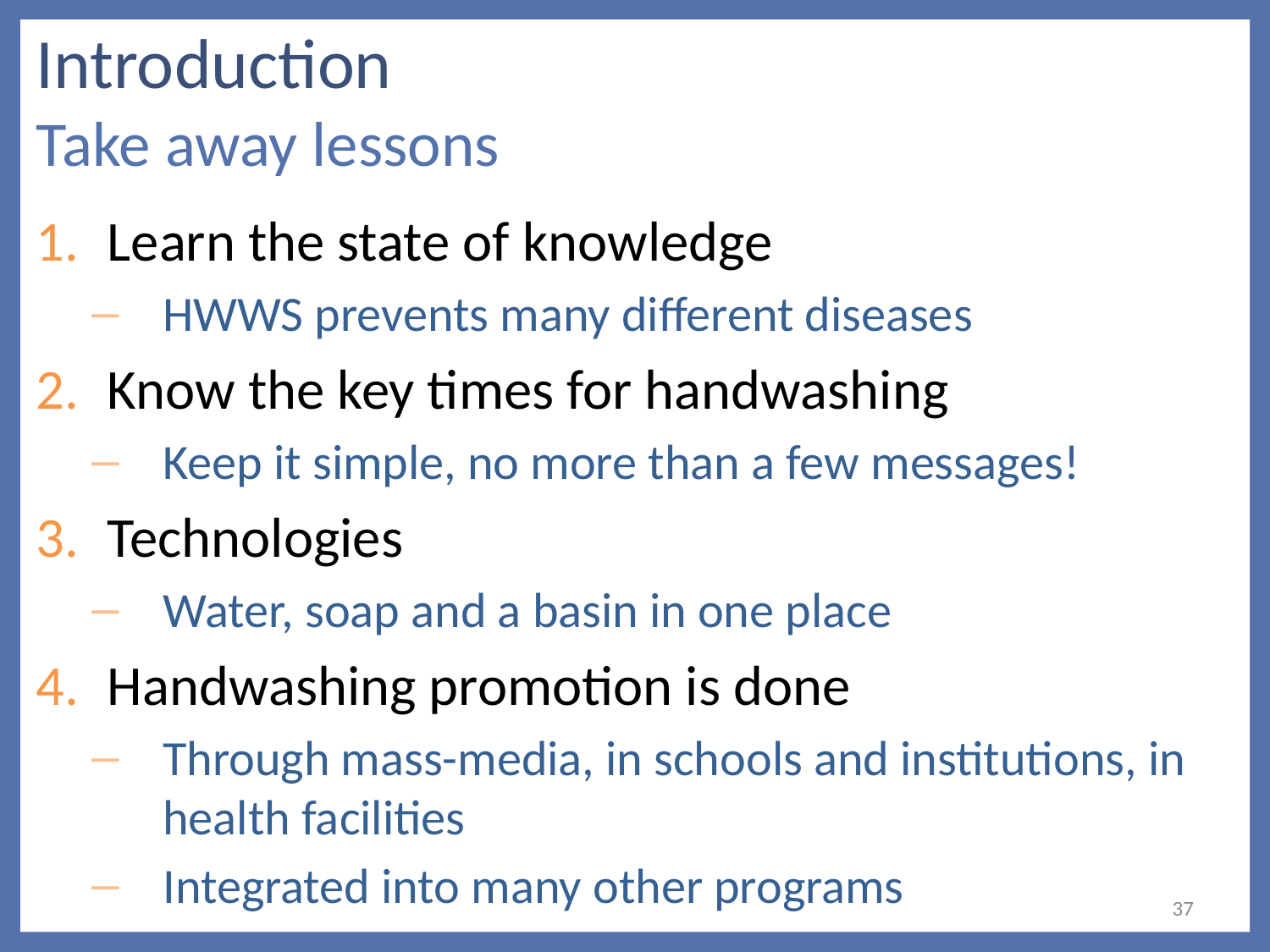

# Introduction Take away lessons
Learn the state of knowledge
HWWS prevents many different diseases
Know the key times for handwashing
Keep it simple, no more than a few messages!
Technologies
Water, soap and a basin in one place
Handwashing promotion is done
Through mass-media, in schools and institutions, in health facilities
Integrated into many other programs

37